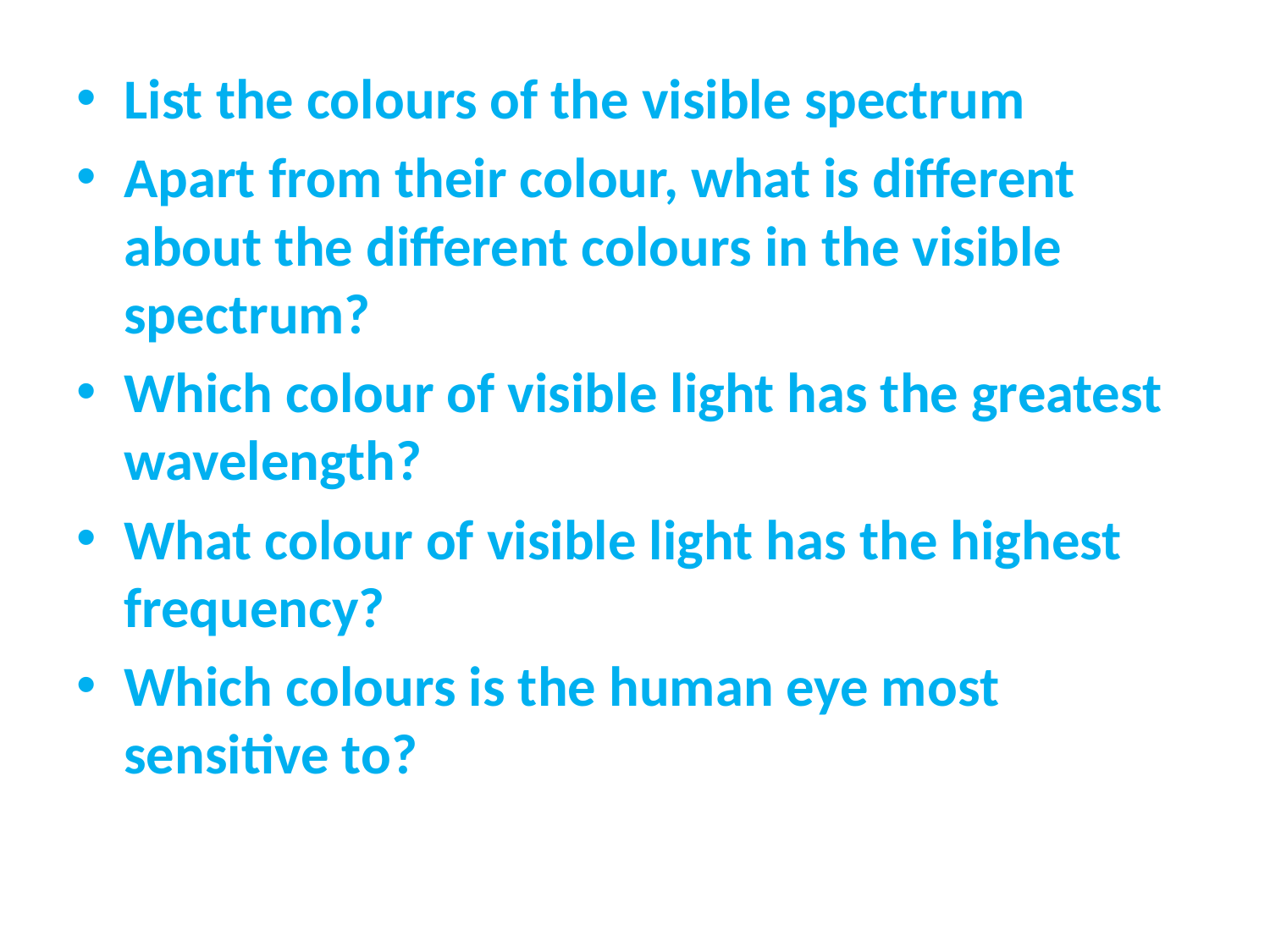

List the colours of the visible spectrum
Apart from their colour, what is different about the different colours in the visible spectrum?
Which colour of visible light has the greatest wavelength?
What colour of visible light has the highest frequency?
Which colours is the human eye most sensitive to?